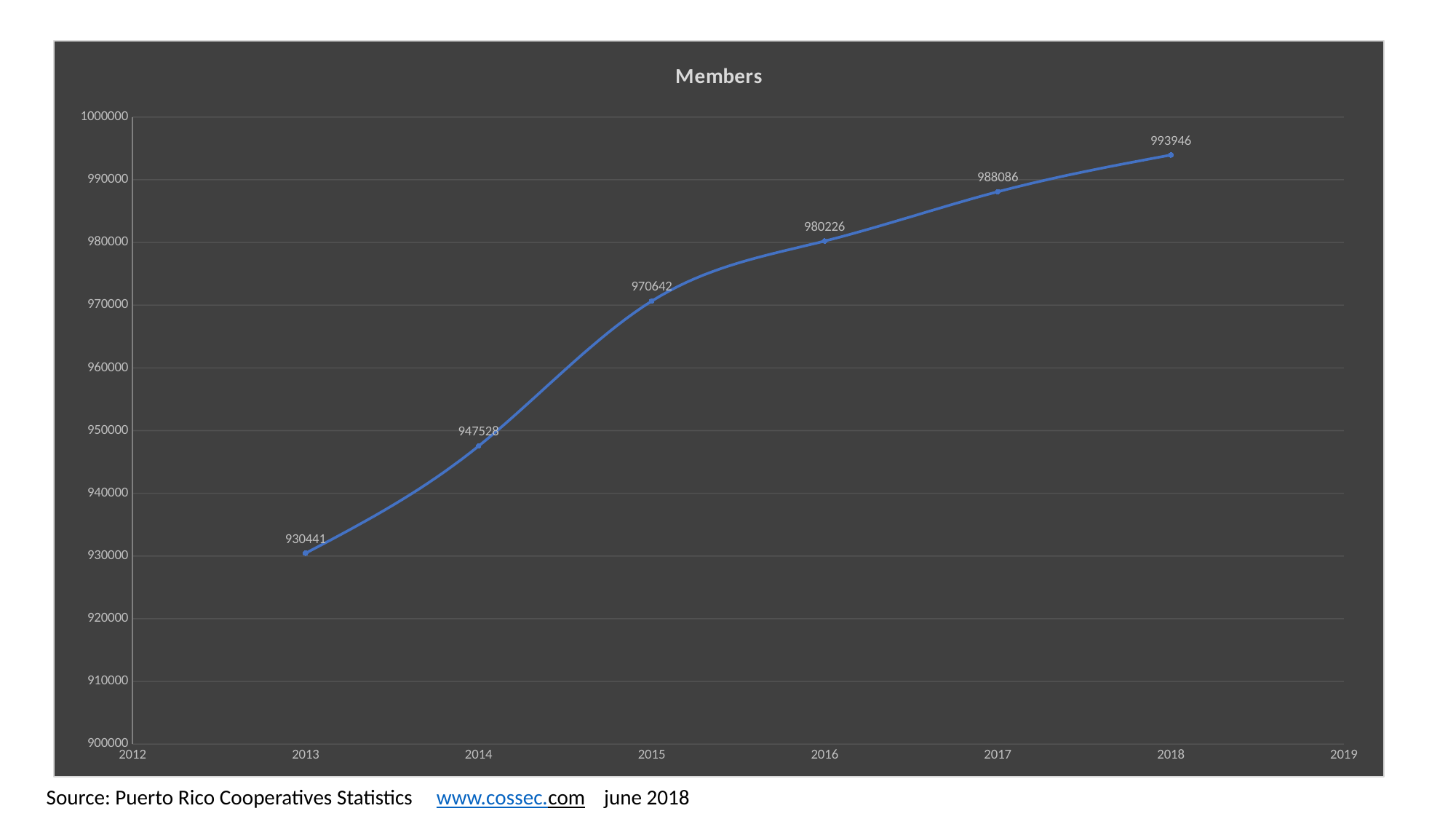

### Chart:

| Category | Members |
|---|---|
# Source: Puerto Rico Cooperatives Statistics     www.cossec.com    june 2018